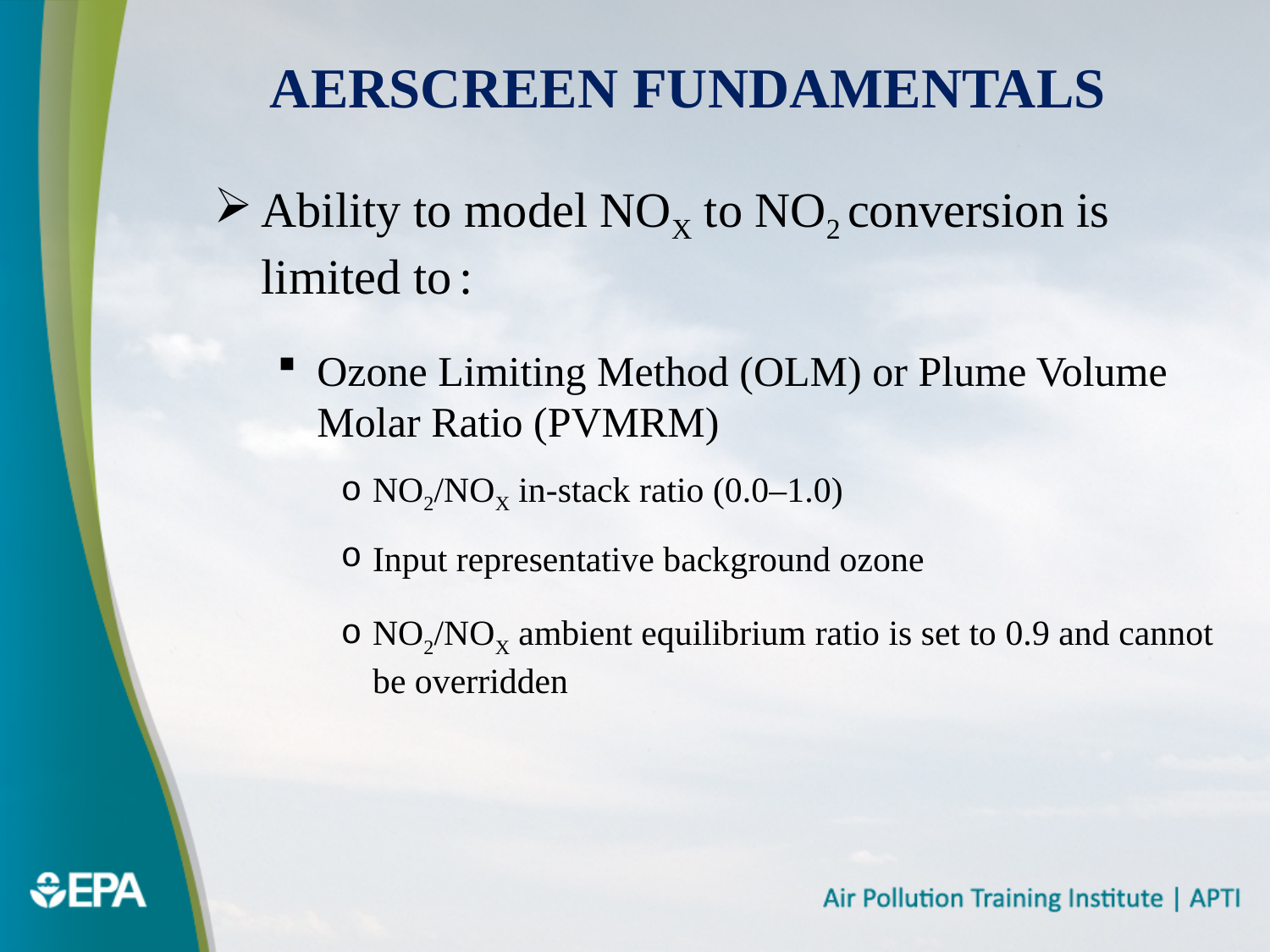

# AERSCREEN Fundamentals
Ability to model NOX to NO2 conversion is limited to :
Ozone Limiting Method (OLM) or Plume Volume Molar Ratio (PVMRM)
NO2/NOX in-stack ratio (0.0–1.0)
Input representative background ozone
NO2/NOX ambient equilibrium ratio is set to 0.9 and cannot be overridden